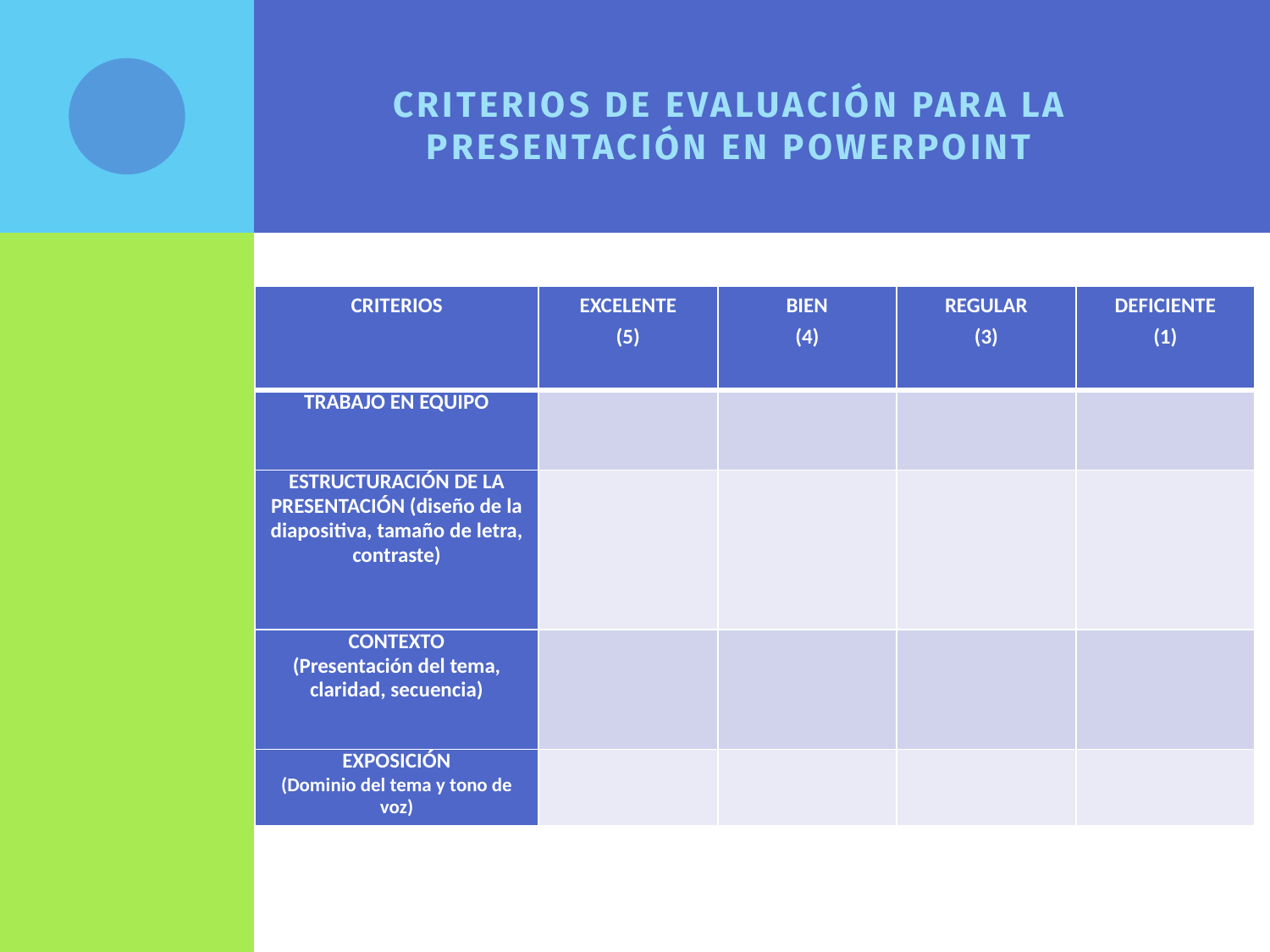

# CRITERIOS DE EVALUACIÓN PARA LA PRESENTACIÓN EN POWERPOINT
| CRITERIOS | EXCELENTE (5) | BIEN (4) | REGULAR (3) | DEFICIENTE (1) |
| --- | --- | --- | --- | --- |
| TRABAJO EN EQUIPO |  |  |  |  |
| ESTRUCTURACIÓN DE LA PRESENTACIÓN (diseño de la diapositiva, tamaño de letra, contraste) |  |  |  |  |
| CONTEXTO (Presentación del tema, claridad, secuencia) |  |  |  |  |
| EXPOSICIÓN (Dominio del tema y tono de voz) |  |  |  |  |